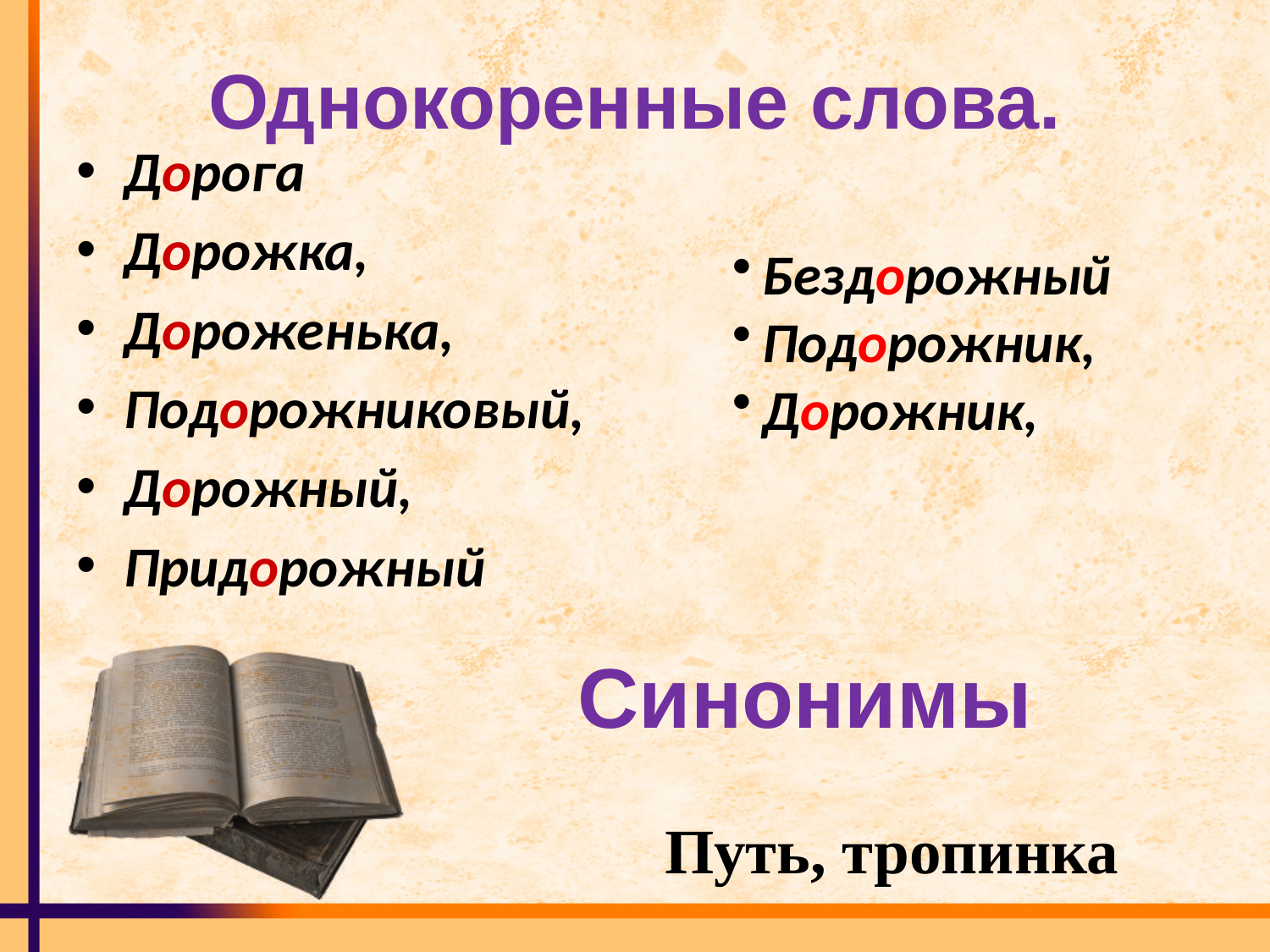

# Однокоренные слова.
Дорога
Дорожка,
Дороженька,
Подорожниковый,
Дорожный,
Придорожный

Бездорожный
Подорожник,
Дорожник,
Синонимы
Путь, тропинка